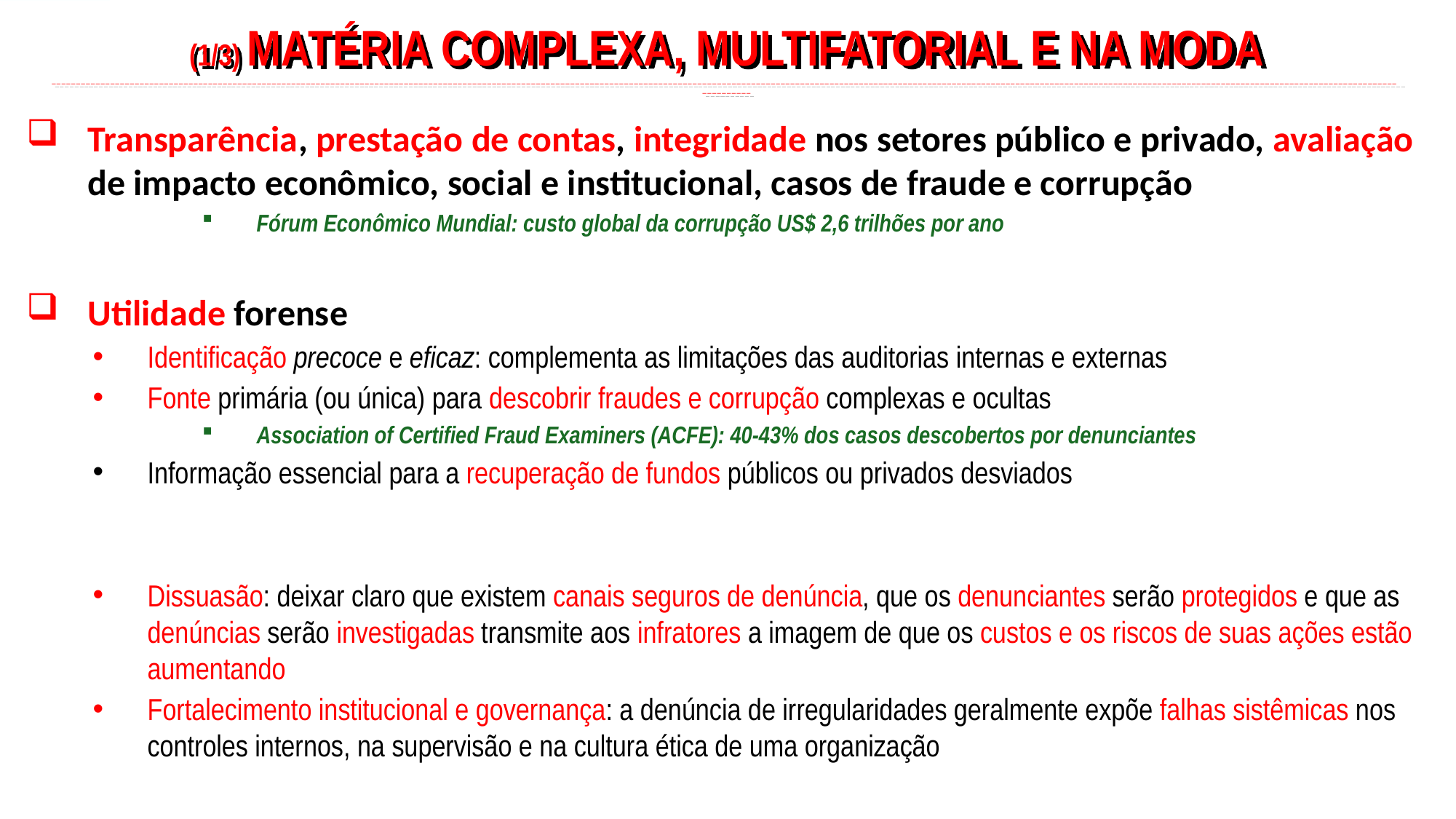

(1/3) MATÉRIA COMPLEXA, MULTIFATORIAL E NA MODA
_____________________________________________________________________________________________________________________________________________________________________________________________________________________________________________________________________________________________
Transparência, prestação de contas, integridade nos setores público e privado, avaliação de impacto econômico, social e institucional, casos de fraude e corrupção
Fórum Econômico Mundial: custo global da corrupção US$ 2,6 trilhões por ano

Utilidade forense
Identificação precoce e eficaz: complementa as limitações das auditorias internas e externas
Fonte primária (ou única) para descobrir fraudes e corrupção complexas e ocultas
Association of Certified Fraud Examiners (ACFE): 40-43% dos casos descobertos por denunciantes
Informação essencial para a recuperação de fundos públicos ou privados desviados

Dissuasão: deixar claro que existem canais seguros de denúncia, que os denunciantes serão protegidos e que as denúncias serão investigadas transmite aos infratores a imagem de que os custos e os riscos de suas ações estão aumentando
Fortalecimento institucional e governança: a denúncia de irregularidades geralmente expõe falhas sistêmicas nos controles internos, na supervisão e na cultura ética de uma organização